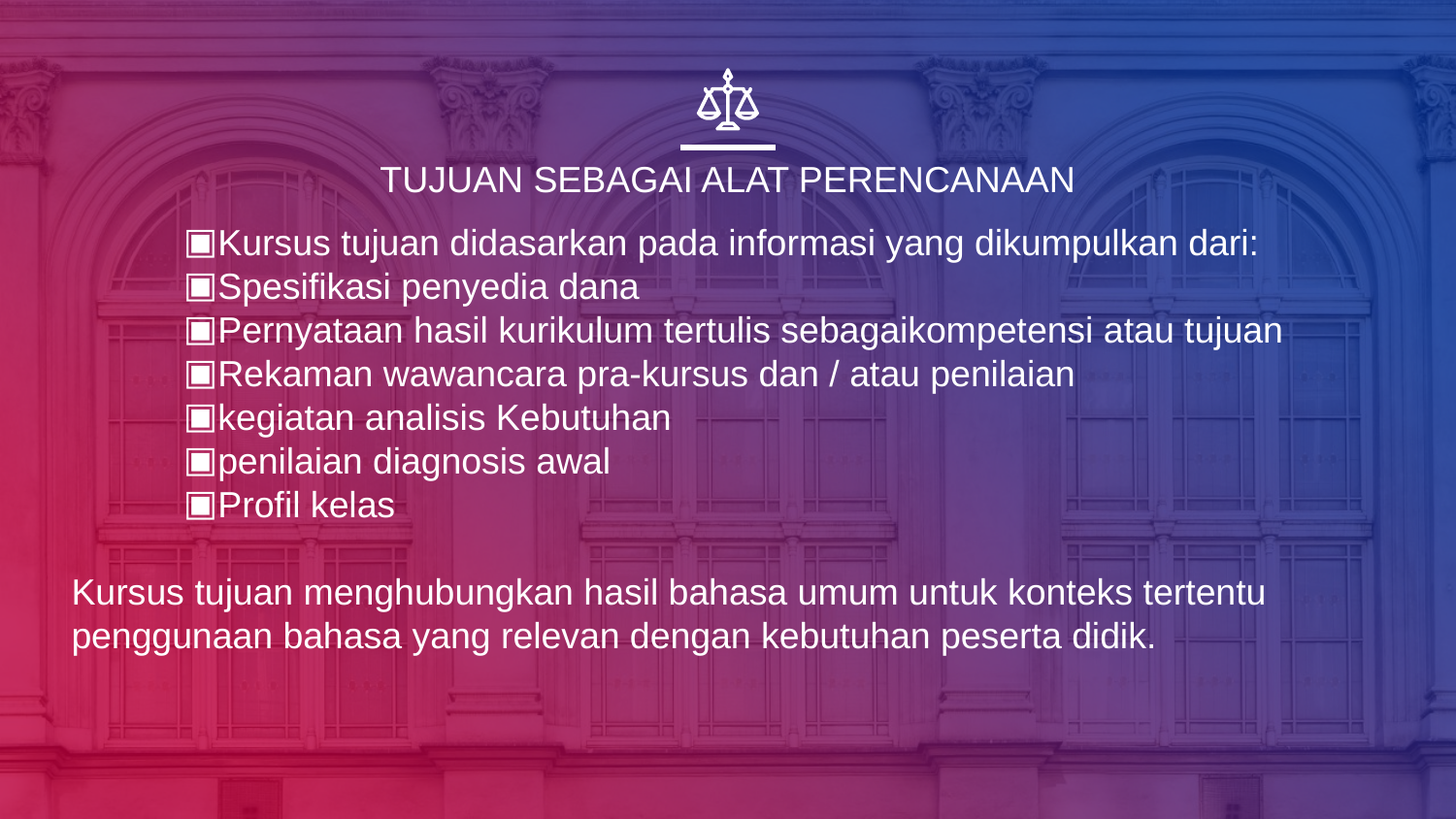

# TUJUAN SEBAGAI ALAT PERENCANAAN
Kursus tujuan didasarkan pada informasi yang dikumpulkan dari:
Spesifikasi penyedia dana
Pernyataan hasil kurikulum tertulis sebagaikompetensi atau tujuan
Rekaman wawancara pra-kursus dan / atau penilaian
kegiatan analisis Kebutuhan
penilaian diagnosis awal
Profil kelas

Kursus tujuan menghubungkan hasil bahasa umum untuk konteks tertentu penggunaan bahasa yang relevan dengan kebutuhan peserta didik.